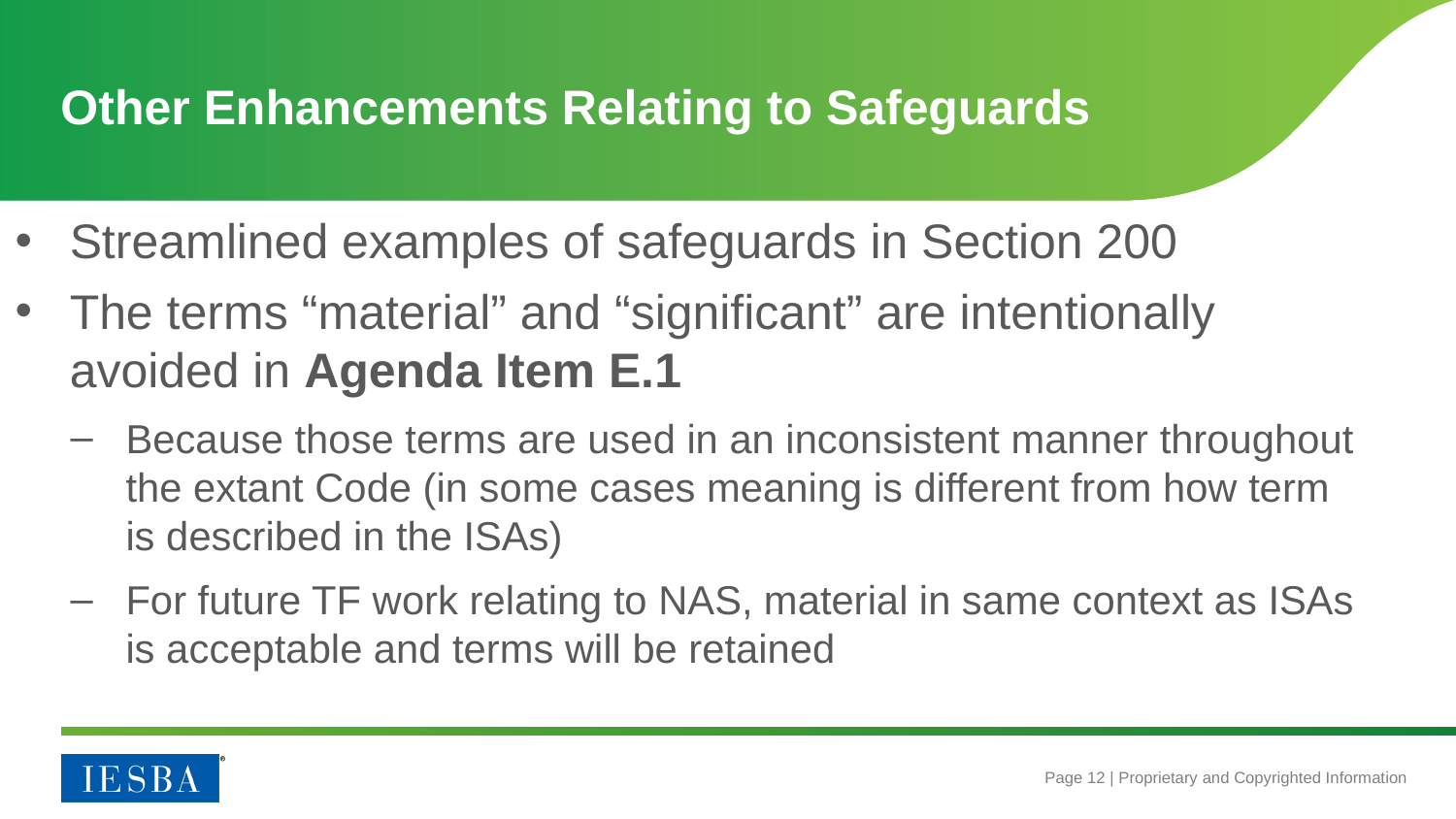

# Other Enhancements Relating to Safeguards
Streamlined examples of safeguards in Section 200
The terms “material” and “significant” are intentionally avoided in Agenda Item E.1
Because those terms are used in an inconsistent manner throughout the extant Code (in some cases meaning is different from how term is described in the ISAs)
For future TF work relating to NAS, material in same context as ISAs is acceptable and terms will be retained